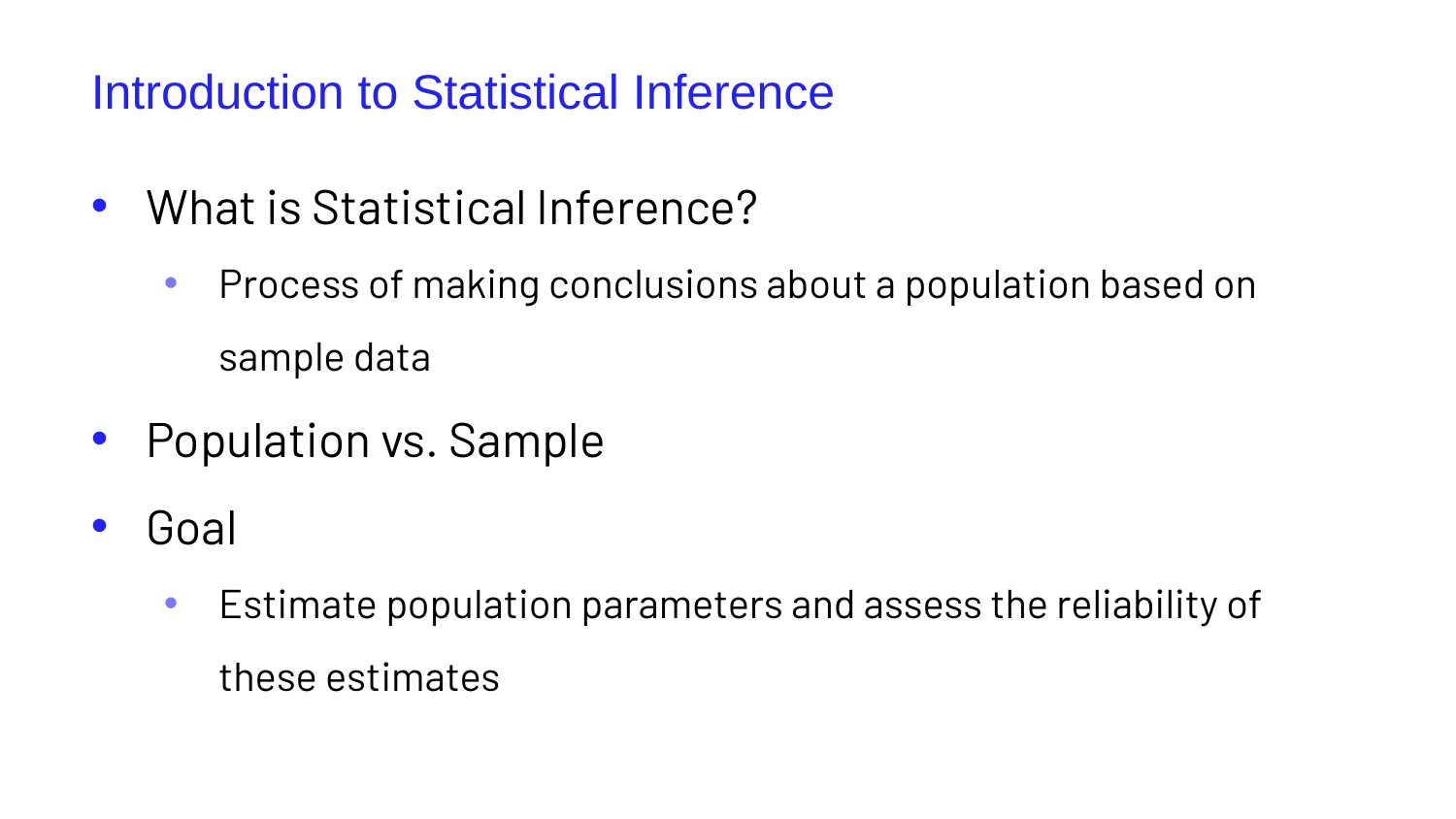

Introduction to Statistical Inference
What is Statistical Inference?
Process of making conclusions about a population based on sample data
Population vs. Sample
Goal
Estimate population parameters and assess the reliability of these estimates